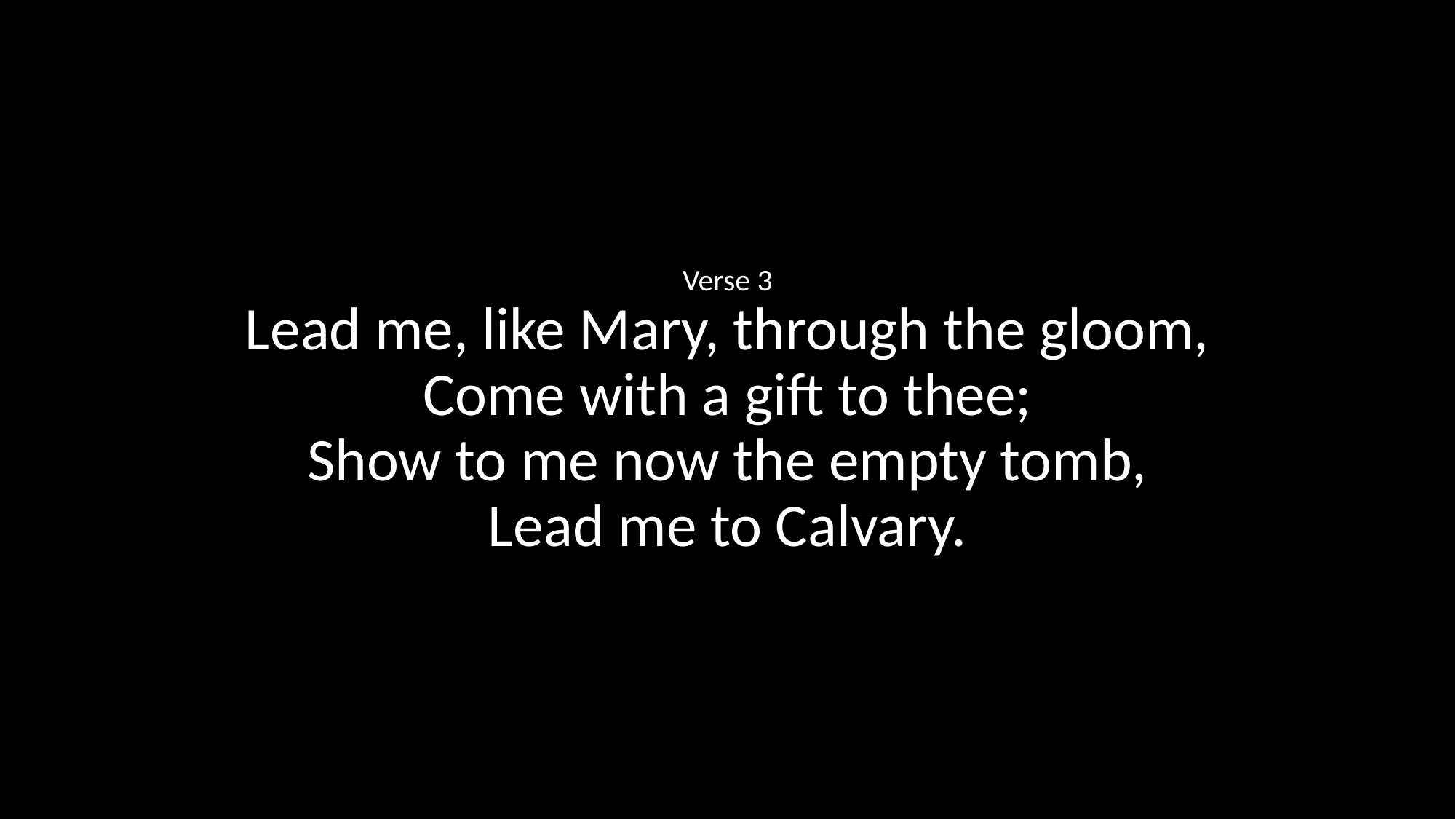

Verse 3
Lead me, like Mary, through the gloom,
Come with a gift to thee;
Show to me now the empty tomb,
Lead me to Calvary.